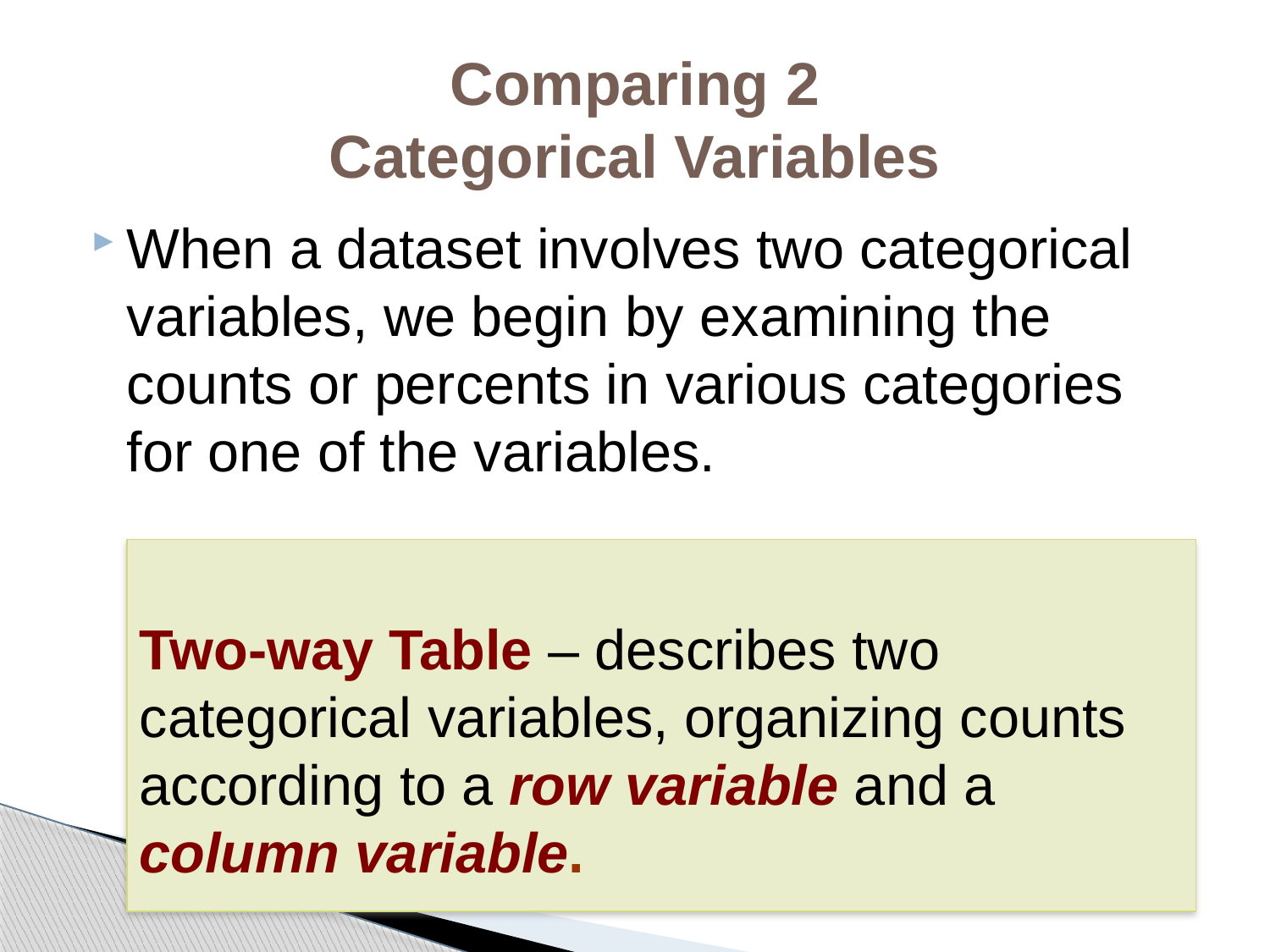

# Comparing 2 Categorical Variables
When a dataset involves two categorical variables, we begin by examining the counts or percents in various categories for one of the variables.

Two-way Table – describes two categorical variables, organizing counts according to a row variable and a column variable.